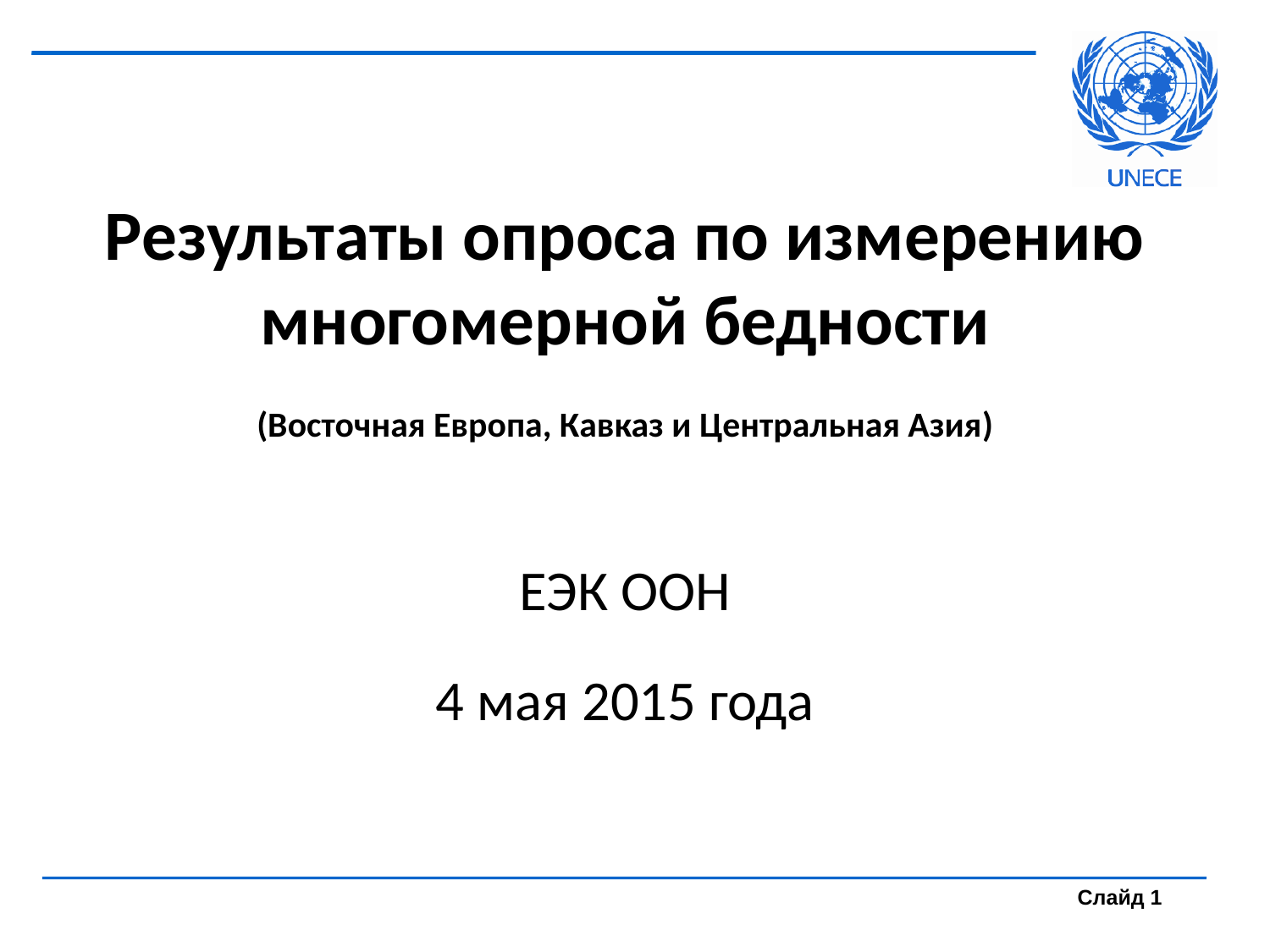

Результаты опроса по измерению многомерной бедности
(Восточная Европа, Кавказ и Центральная Азия)

ЕЭК ООН
4 мая 2015 года